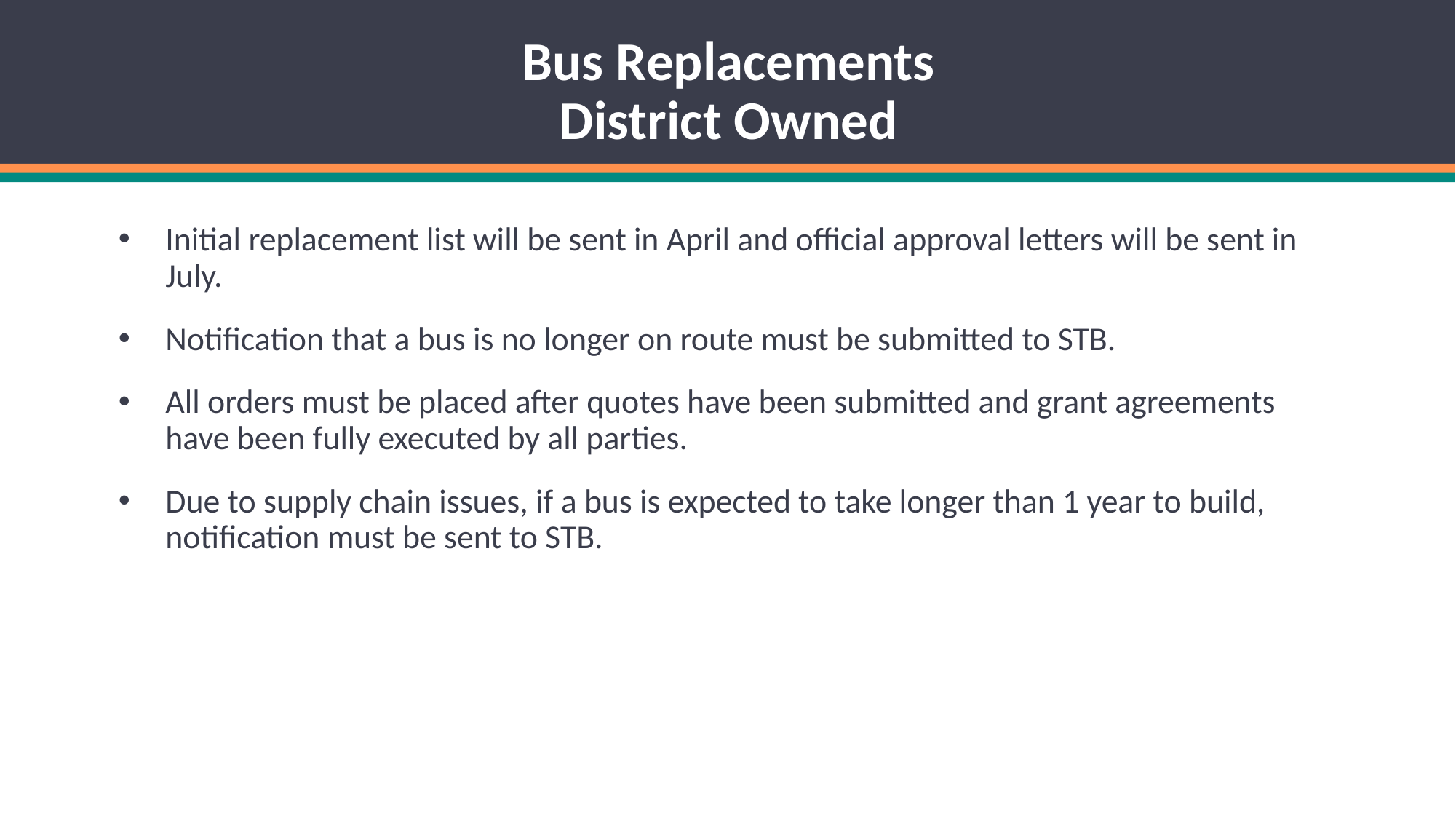

# Bus Replacements District Owned
Initial replacement list will be sent in April and official approval letters will be sent in July.
Notification that a bus is no longer on route must be submitted to STB.
All orders must be placed after quotes have been submitted and grant agreements have been fully executed by all parties.
Due to supply chain issues, if a bus is expected to take longer than 1 year to build, notification must be sent to STB.